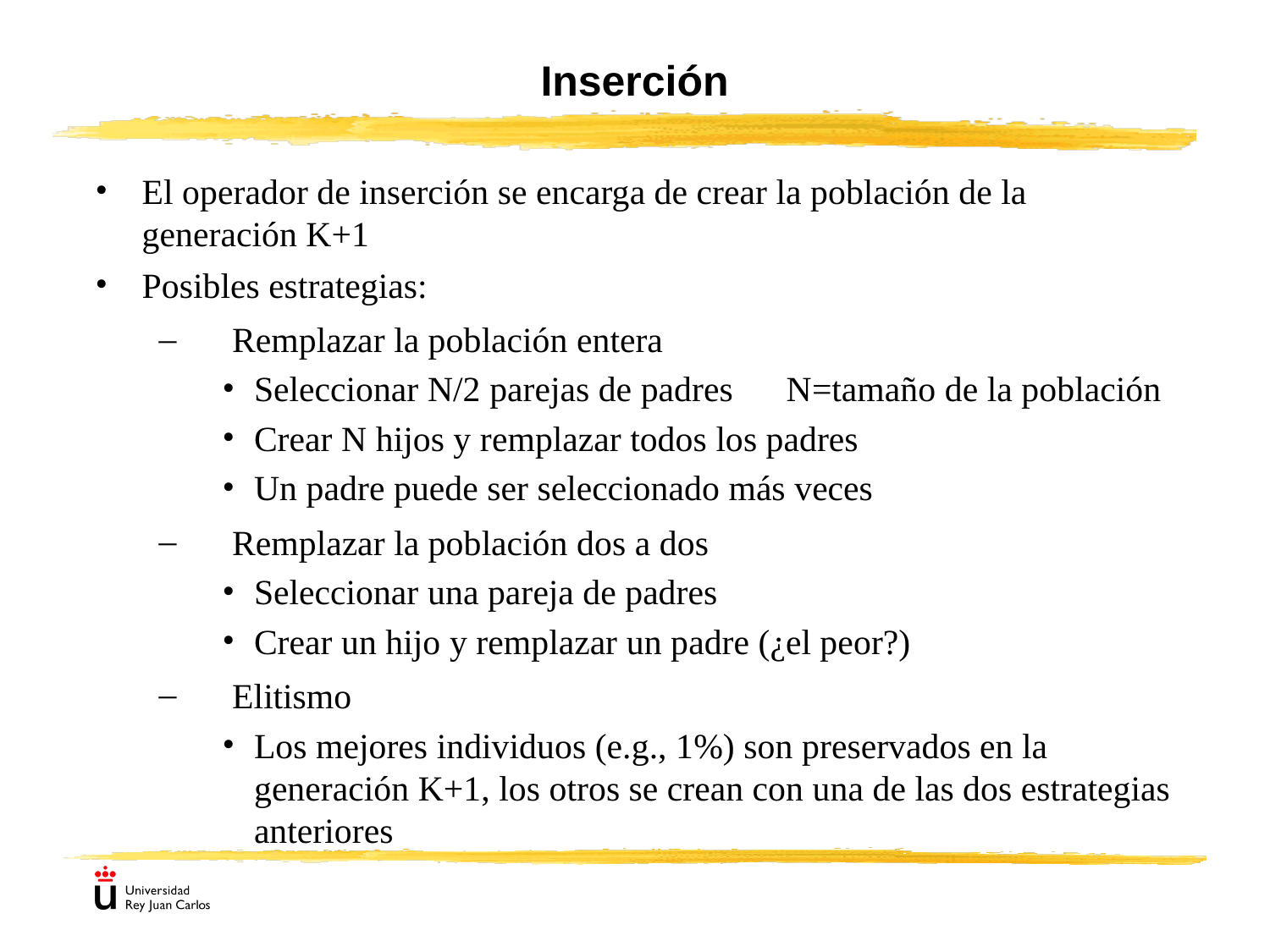

# Inserción
El operador de inserción se encarga de crear la población de la generación K+1
Posibles estrategias:
Remplazar la población entera
Seleccionar N/2 parejas de padres      N=tamaño de la población
Crear N hijos y remplazar todos los padres
Un padre puede ser seleccionado más veces
Remplazar la población dos a dos
Seleccionar una pareja de padres
Crear un hijo y remplazar un padre (¿el peor?)
Elitismo
Los mejores individuos (e.g., 1%) son preservados en la generación K+1, los otros se crean con una de las dos estrategias anteriores